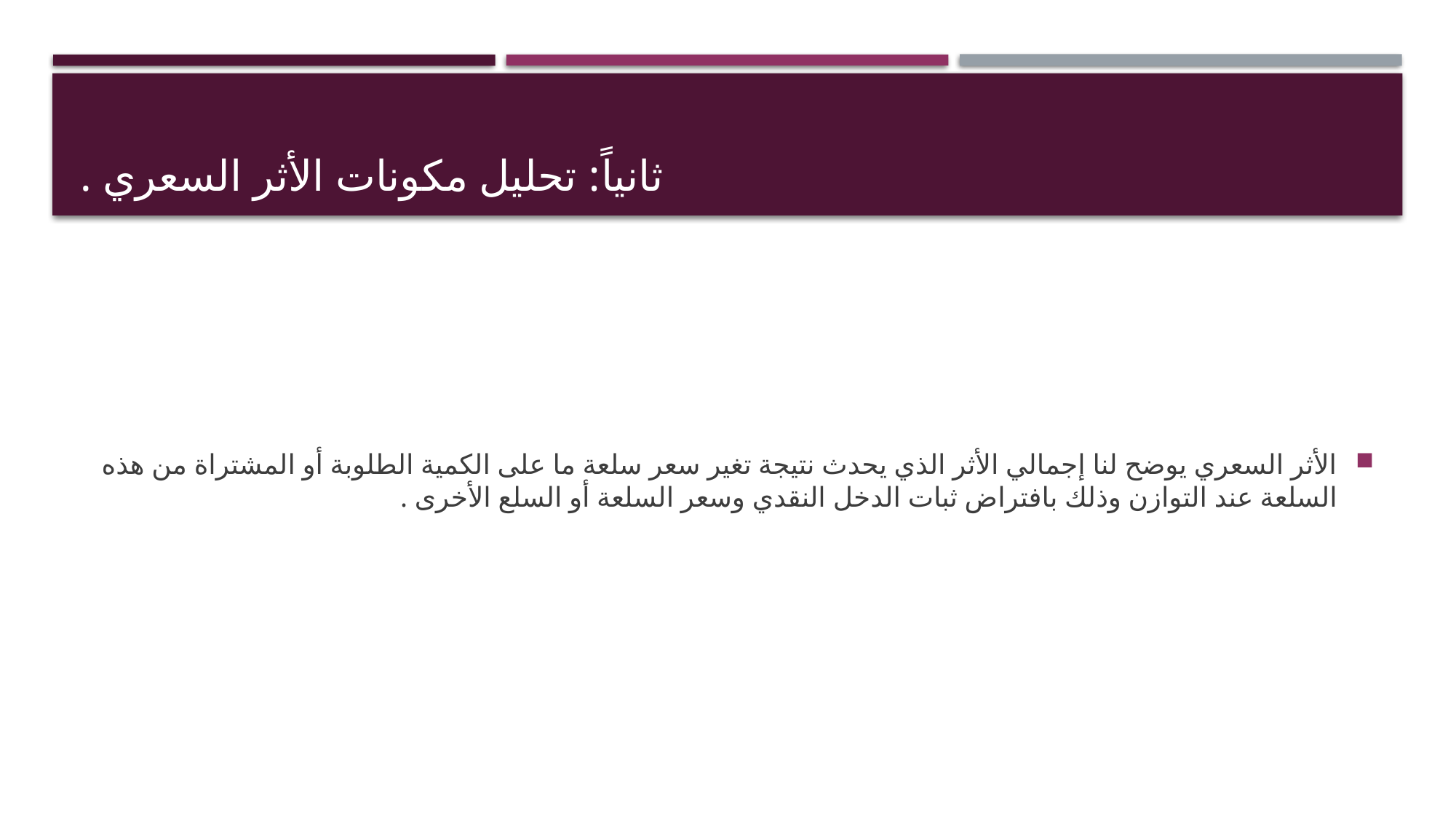

# ثانياً: تحليل مكونات الأثر السعري .
الأثر السعري يوضح لنا إجمالي الأثر الذي يحدث نتيجة تغير سعر سلعة ما على الكمية الطلوبة أو المشتراة من هذه السلعة عند التوازن وذلك بافتراض ثبات الدخل النقدي وسعر السلعة أو السلع الأخرى .